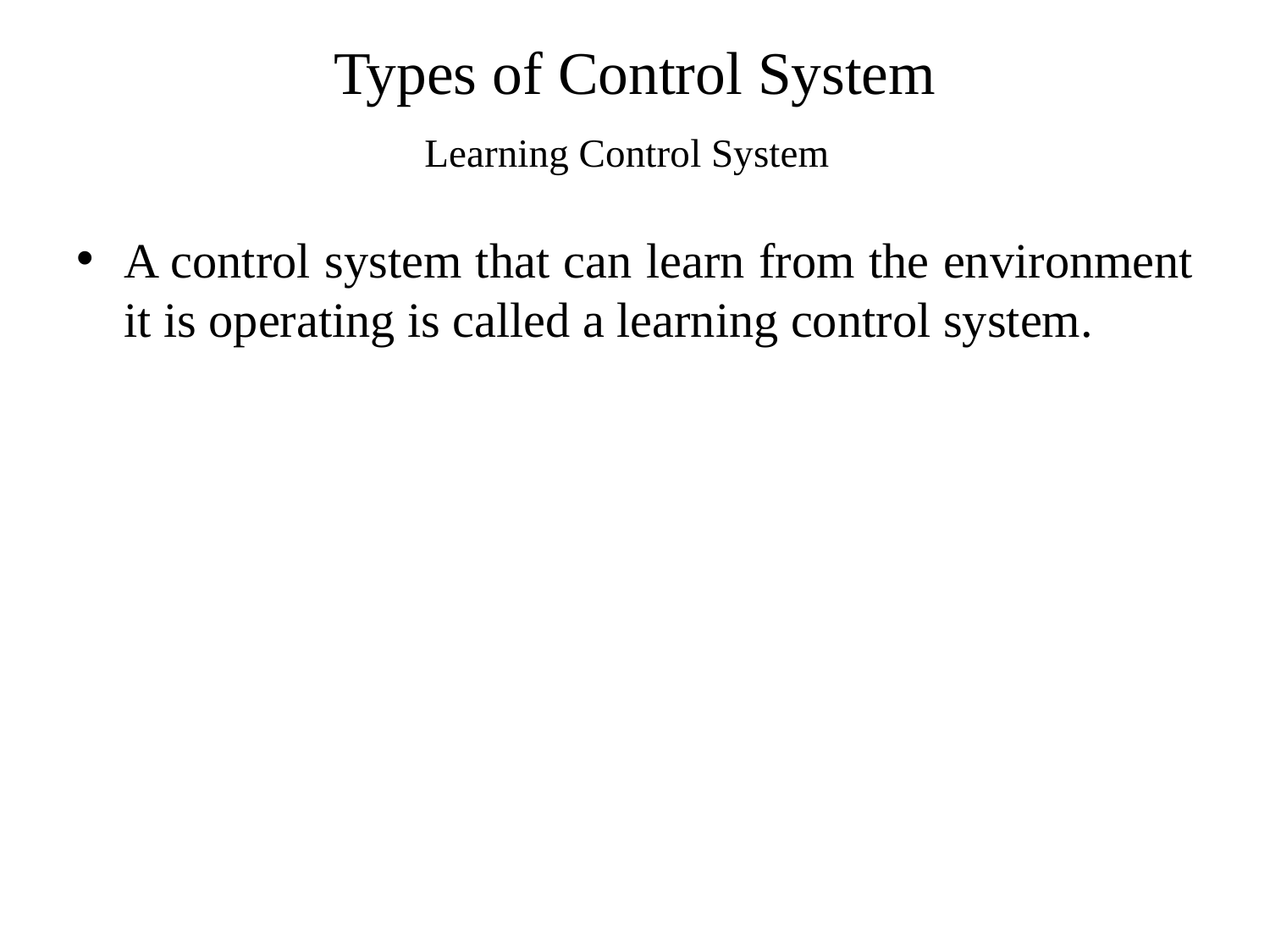

# Types of Control System Learning Control System
A control system that can learn from the environment it is operating is called a learning control system.